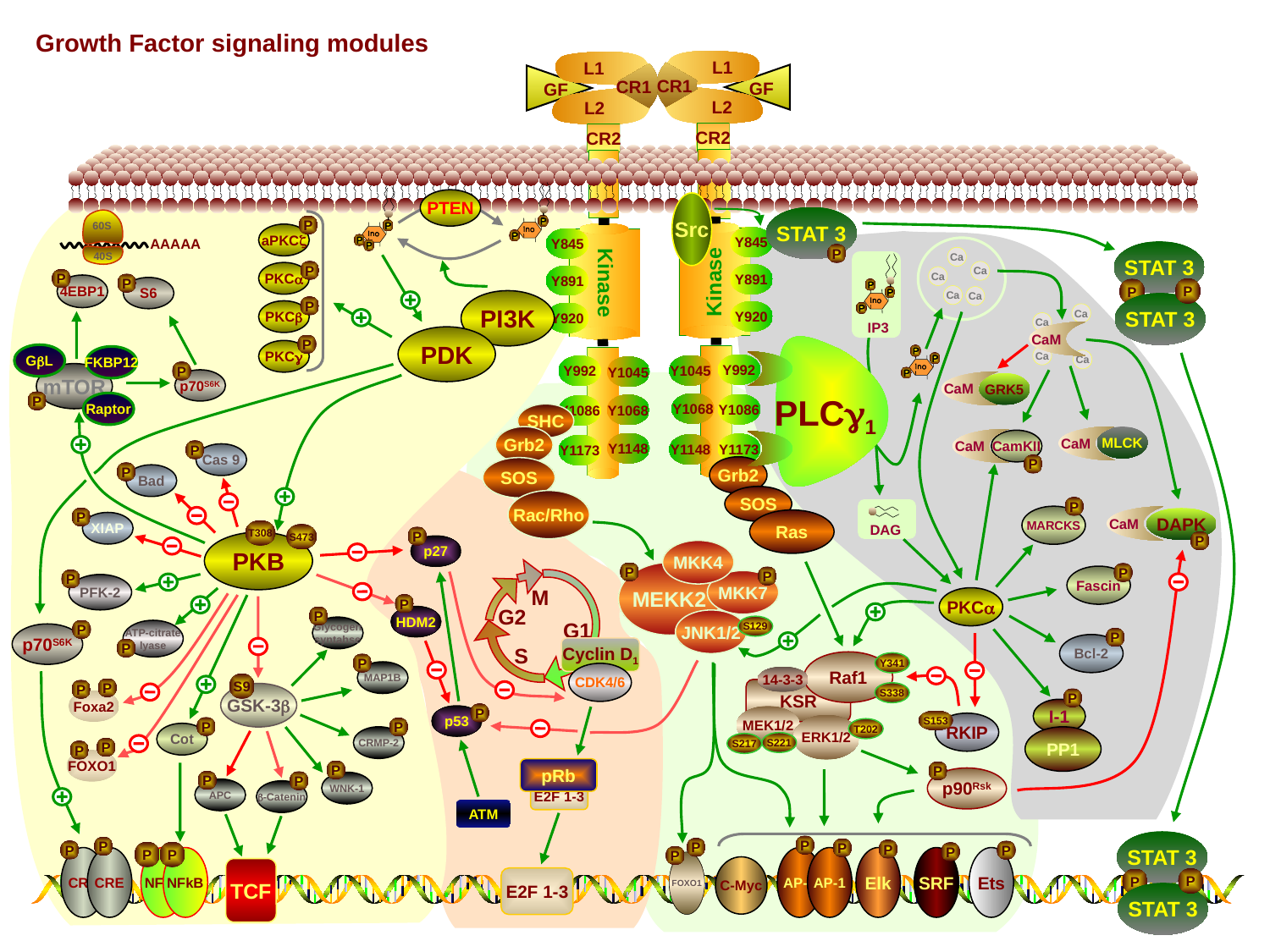

Growth Factor signaling modules

L1

CR1
GF
L2
CR2

Y845

Kinase
Y891
Y920

Y992
Y1045
Y1068
Y1086
Y1173
Y1148

L1

CR1
CR1
GF
L2
CR2

Y845

Kinase
Y891
Y920

Y992
Y1045
Y1068
Y1086
Y1148
Y1173

PTEN
Src

STAT 3

60S
AAAAA

40S

P

aPKCζ

Ca
Ca
Ca
Ca
Ca

STAT 3
P
P
STAT 3
P

IP3

P
PKCα
P

P
4EBP1
S6
PI3K

P
PKCβ

Ca

Ca

CaM

  PLCγ1

PDK
P

PKCγ
GβL

Ca
FKBP12

Ca

P
mTOR

p70S6K

CaM
GRK5

P

Raptor
SHC

CaM
Grb2
MLCK
CaM
CamKII

P
Cas 9
P
Grb2
SOS
P

Bad

SOS

Rac/Rho

P

DAG
MARCKS
CaM

P
DAPK
Ras
XIAP
T308

S473
P
P
PKB
p27

MKK4

MEKK2
P
P
Fascin
P
P

M
G2
G1
S
MKK7

PFK-2

PKCα

P

HDM2
P
JNK1/2

S129
Glycogen
syntahse
P
ATP-citrate
lyase
p70S6K
P

Bcl-2
Cyclin D1

P

Raf1
Y341
P

MAP1B

CDK4/6

14-3-3

S9

P
KSR
P

S338
GSK-3β

P

Foxa2
I-1
P
p53
MEK1/2

S153
RKIP

ERK1/2
P
P
T202

Cot

CRMP-2
PP1

S221
S217

P

P
FOXO1

pRb
P
P

p90Rsk

P
P
WNK-1
APC
β-Catenin
E2F 1-3

ATM

STAT 3
P
P
STAT 3
P
P
P
P
P
P
P
P
P
P
P
CRE
CRE
NFkB
NFkB
AP-1
AP-1
Elk
SRF
Ets
FOXO1
C-Myc
TCF
E2F 1-3